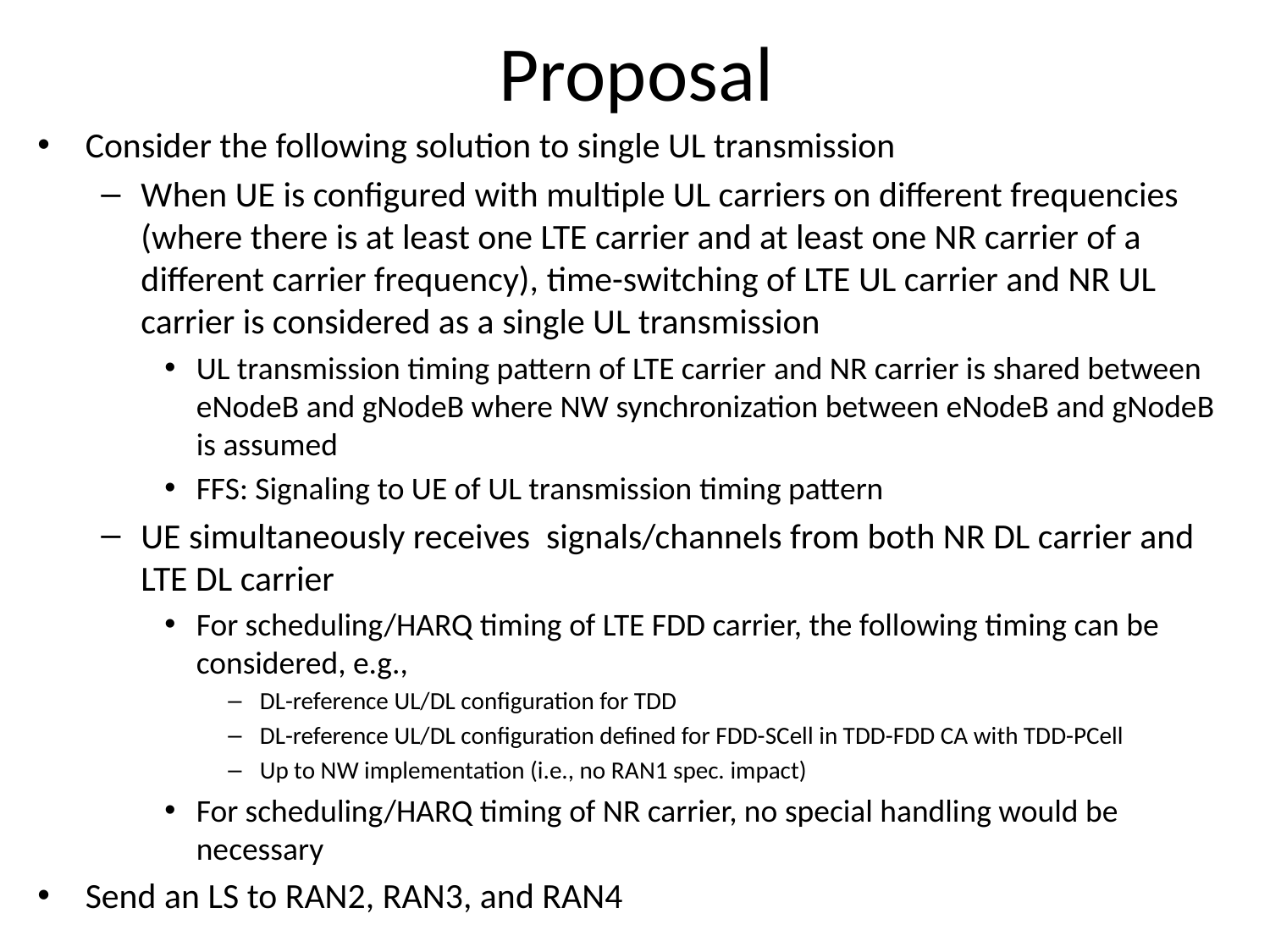

# Proposal
Consider the following solution to single UL transmission
When UE is configured with multiple UL carriers on different frequencies (where there is at least one LTE carrier and at least one NR carrier of a different carrier frequency), time-switching of LTE UL carrier and NR UL carrier is considered as a single UL transmission
UL transmission timing pattern of LTE carrier and NR carrier is shared between eNodeB and gNodeB where NW synchronization between eNodeB and gNodeB is assumed
FFS: Signaling to UE of UL transmission timing pattern
UE simultaneously receives  signals/channels from both NR DL carrier and LTE DL carrier
For scheduling/HARQ timing of LTE FDD carrier, the following timing can be considered, e.g.,
DL-reference UL/DL configuration for TDD
DL-reference UL/DL configuration defined for FDD-SCell in TDD-FDD CA with TDD-PCell
Up to NW implementation (i.e., no RAN1 spec. impact)
For scheduling/HARQ timing of NR carrier, no special handling would be necessary
Send an LS to RAN2, RAN3, and RAN4